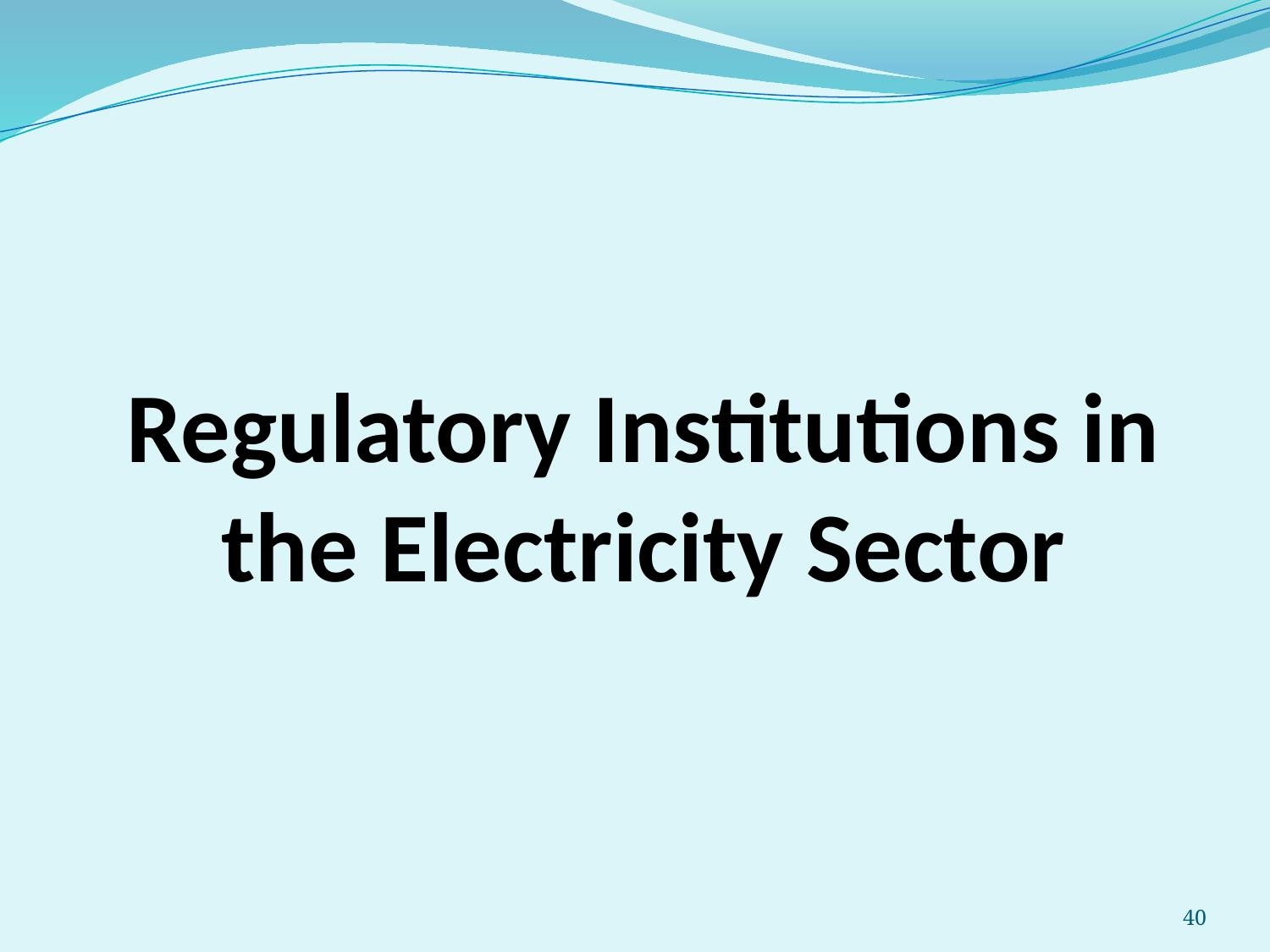

Regulatory Institutions in the Electricity Sector
40